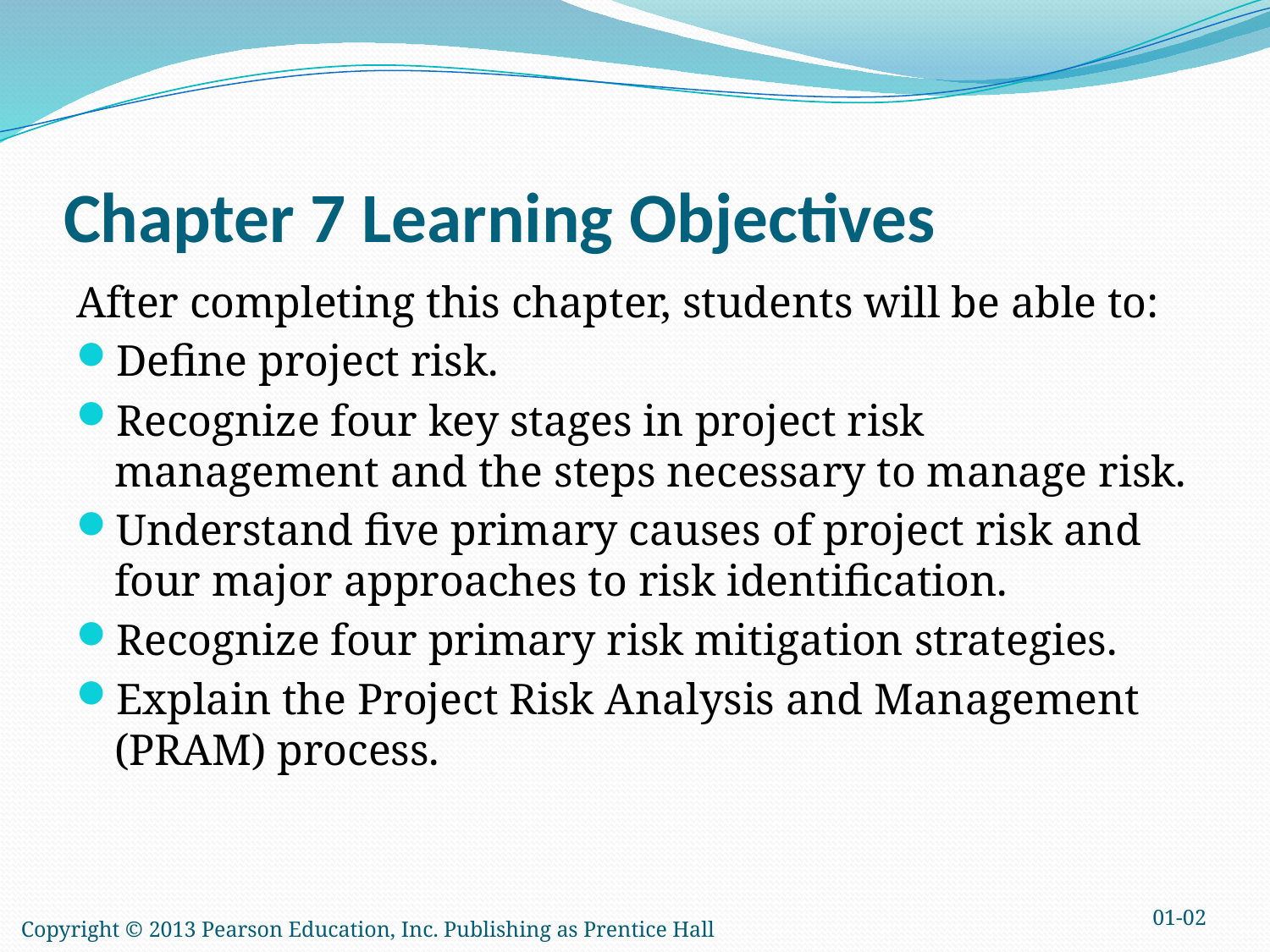

# Chapter 7 Learning Objectives
After completing this chapter, students will be able to:
Define project risk.
Recognize four key stages in project risk management and the steps necessary to manage risk.
Understand five primary causes of project risk and four major approaches to risk identification.
Recognize four primary risk mitigation strategies.
Explain the Project Risk Analysis and Management (PRAM) process.

01-02